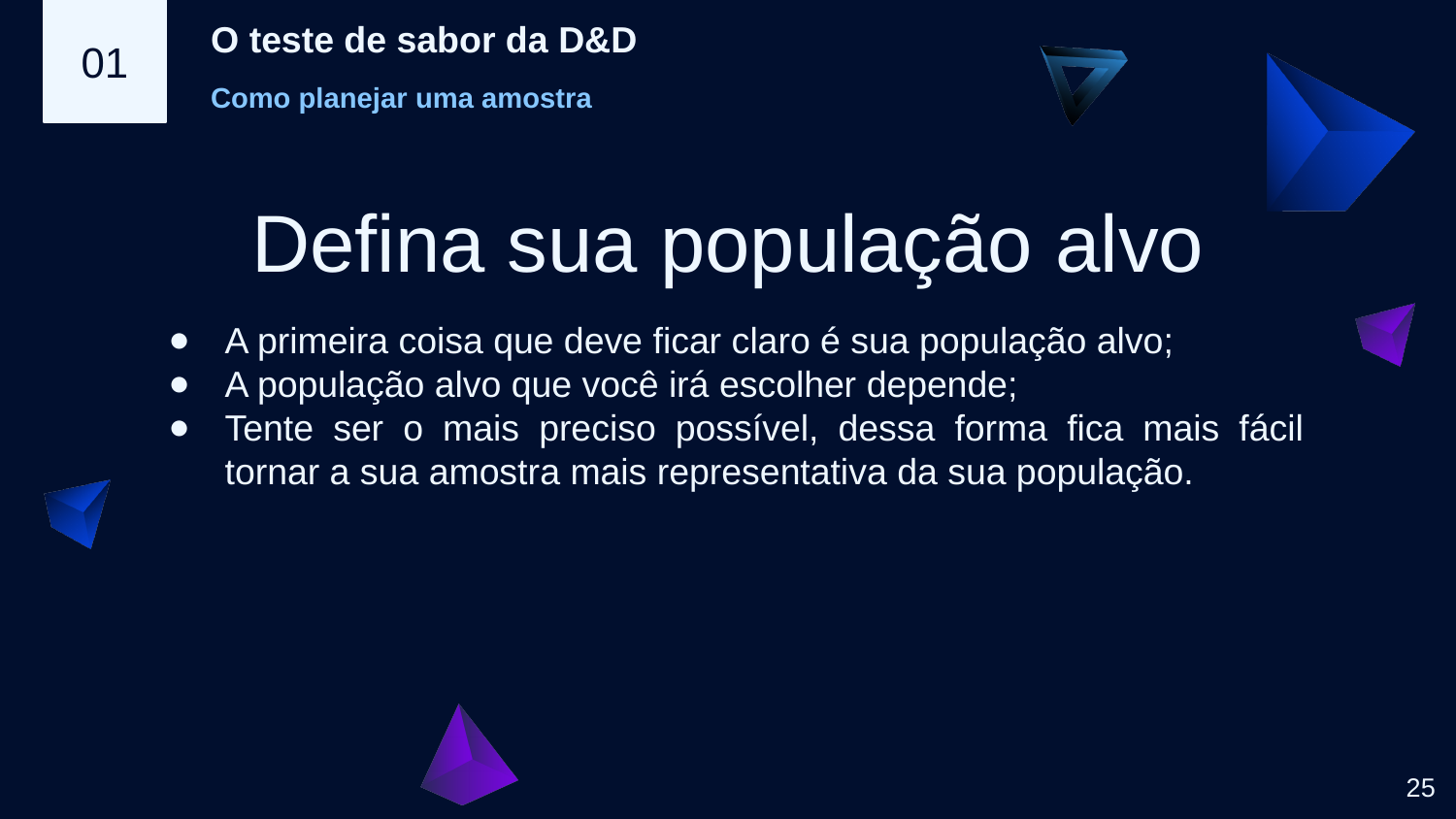

01
O teste de sabor da D&D
Como planejar uma amostra
# Defina sua população alvo
A primeira coisa que deve ficar claro é sua população alvo;
A população alvo que você irá escolher depende;
Tente ser o mais preciso possível, dessa forma fica mais fácil tornar a sua amostra mais representativa da sua população.
25